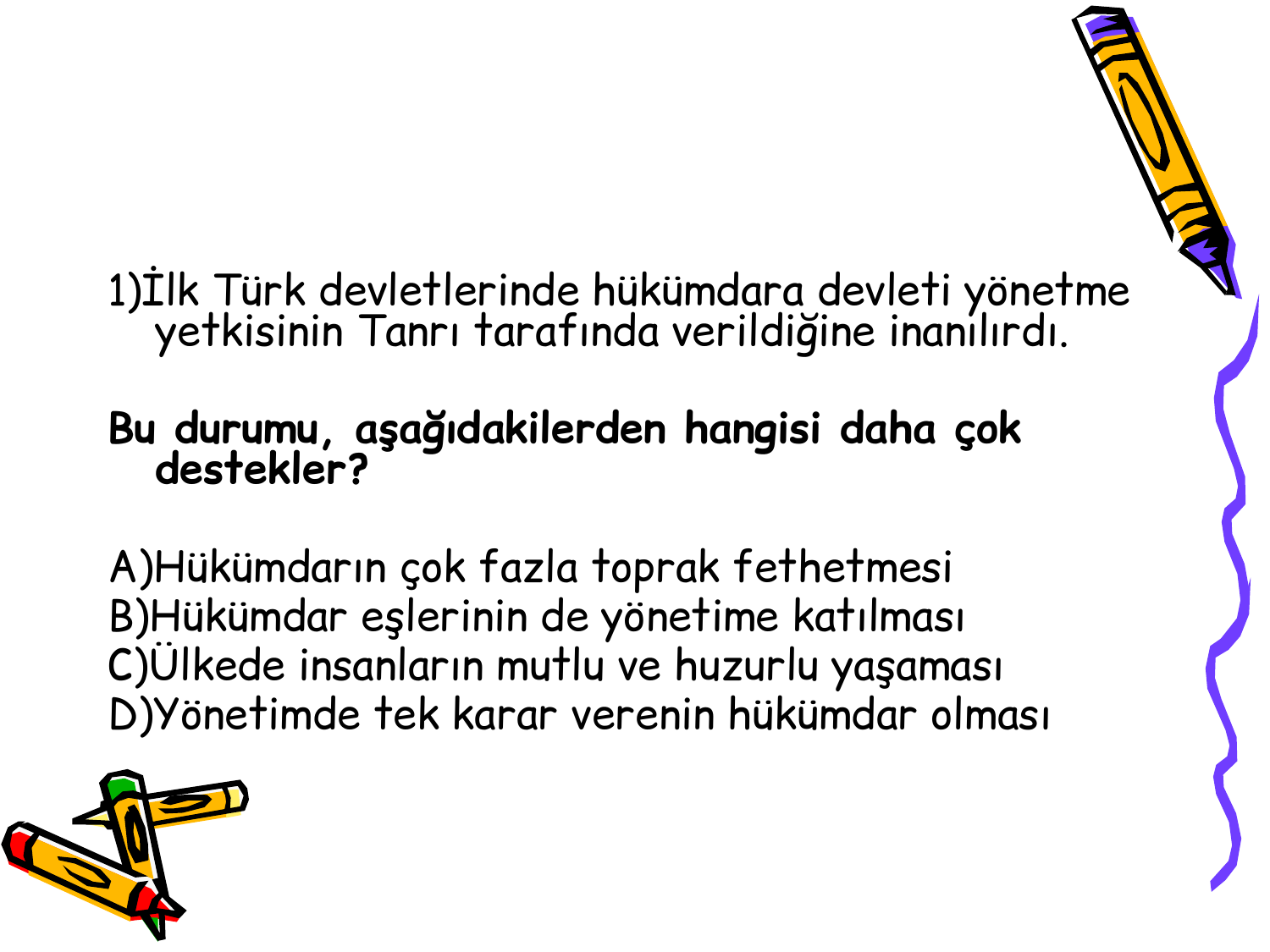

1)İlk Türk devletlerinde hükümdara devleti yönetme yetkisinin Tanrı tarafında verildiğine inanılırdı.

Bu durumu, aşağıdakilerden hangisi daha çok destekler?

A)Hükümdarın çok fazla toprak fethetmesi
B)Hükümdar eşlerinin de yönetime katılması
C)Ülkede insanların mutlu ve huzurlu yaşaması
D)Yönetimde tek karar verenin hükümdar olması